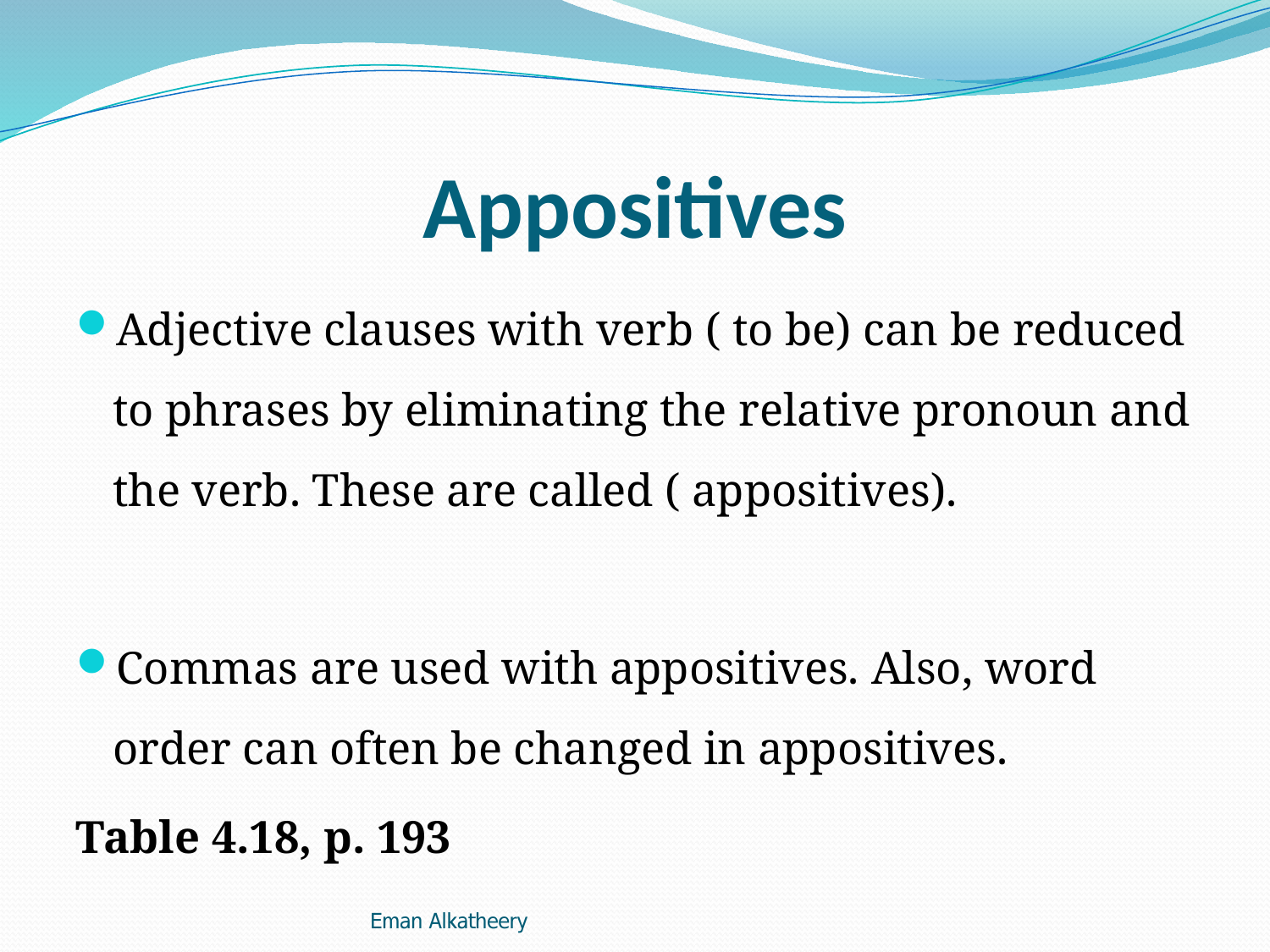

# Appositives
Adjective clauses with verb ( to be) can be reduced to phrases by eliminating the relative pronoun and the verb. These are called ( appositives).

Commas are used with appositives. Also, word order can often be changed in appositives.
Table 4.18, p. 193
Eman Alkatheery